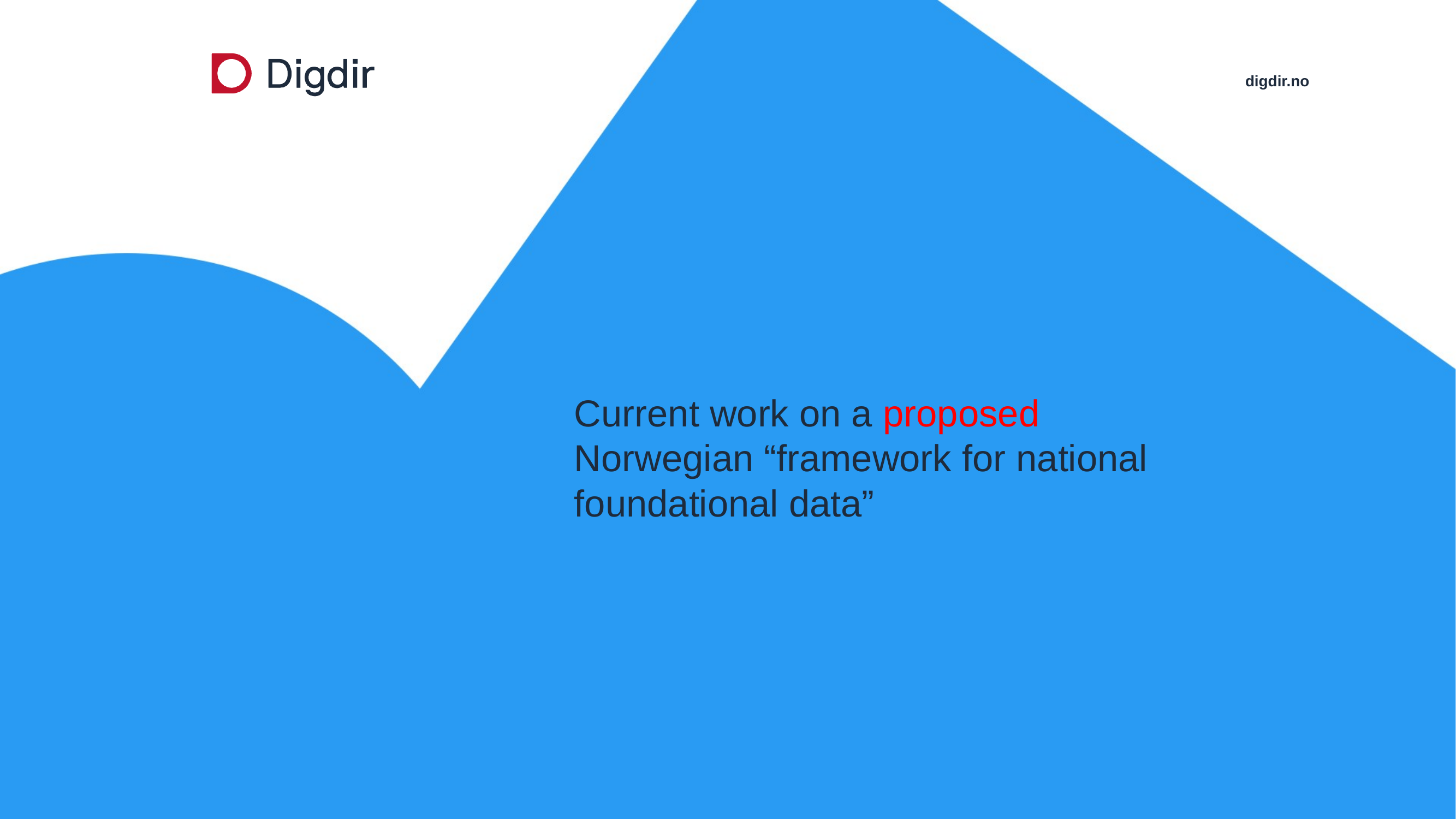

# Current work on a proposed Norwegian “framework for national foundational data”